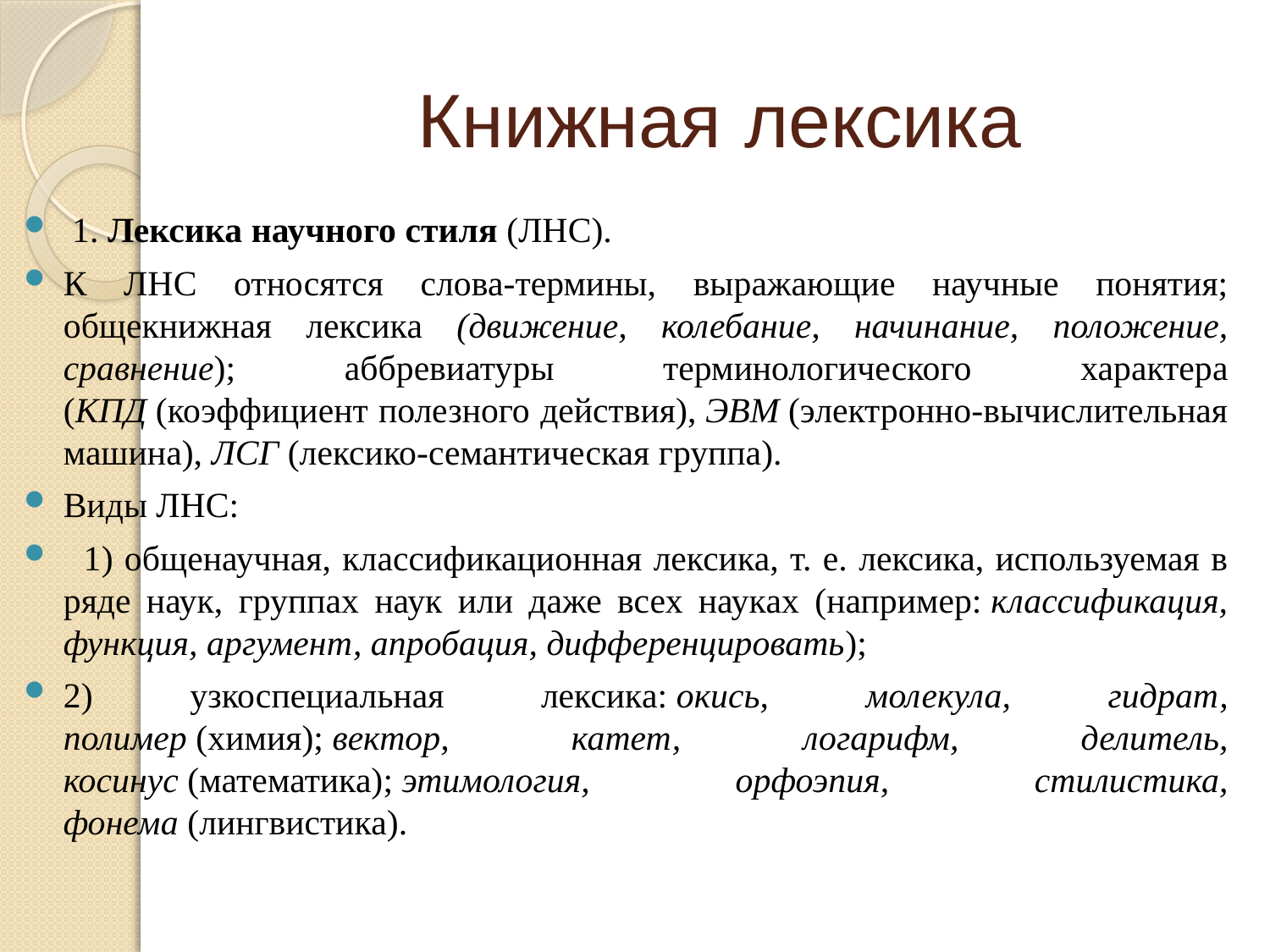

# Книжная лексика
 1. Лексика научного стиля (ЛНС).
К ЛНС относятся слова-термины, выражающие научные понятия; общекнижная лексика (движение, колебание, начинание, положение, сравнение); аббревиатуры терминологического характера (КПД (коэффициент полезного действия), ЭВМ (электронно-вычислительная машина), ЛСГ (лексико-семантическая группа).
Виды ЛНС:
  1) общенаучная, классификационная лексика, т. е. лексика, используемая в ряде наук, группах наук или даже всех науках (например: классификация, функция, аргумент, апробация, дифференцировать);
2) узкоспециальная лексика: окись, молекула, гидрат, полимер (химия); вектор, катет, логарифм, делитель, косинус (математика); этимология, орфоэпия, стилистика, фонема (лингвистика).